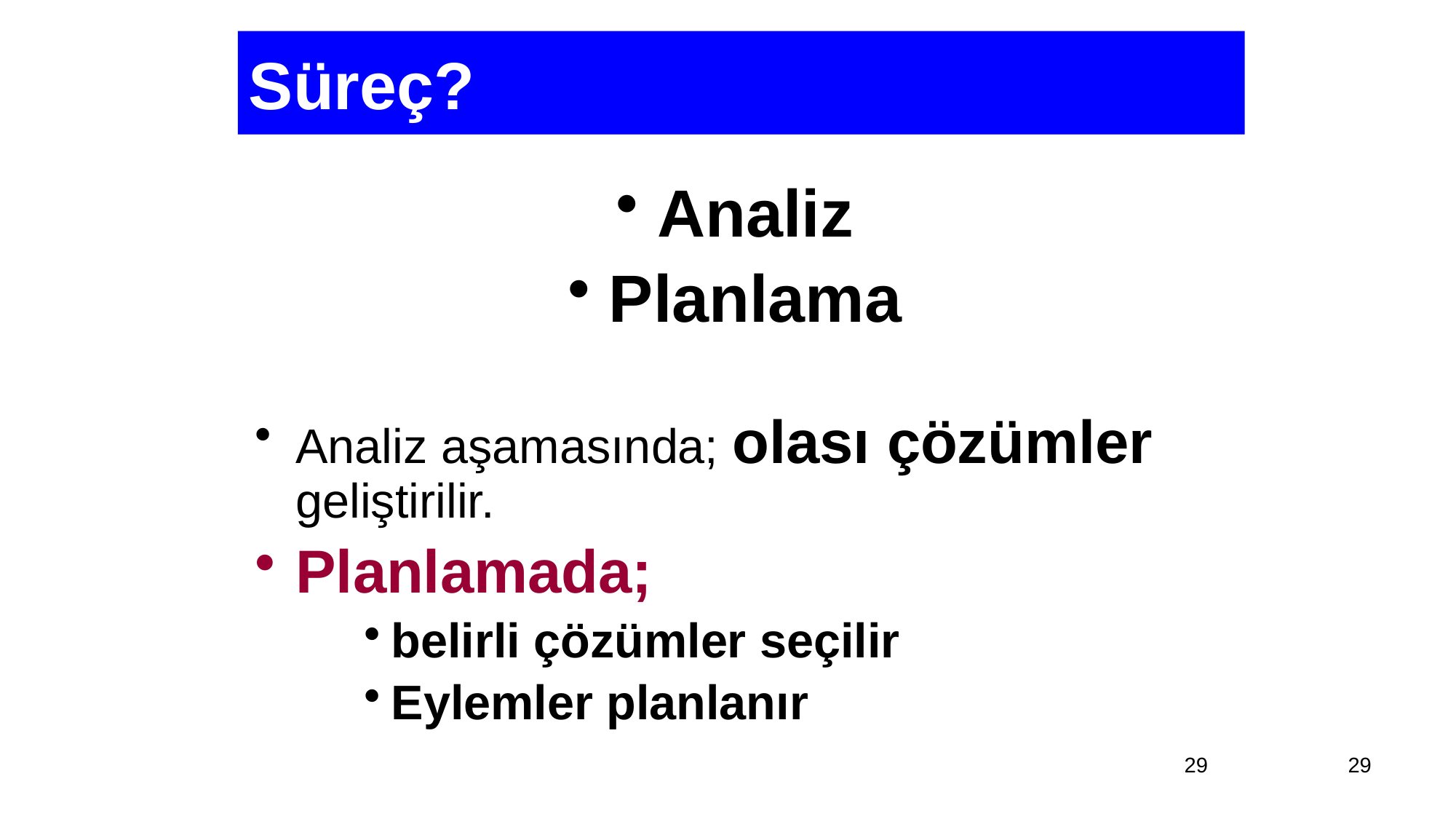

Süreç?
Analiz
Planlama

Analiz aşamasında; olası çözümler geliştirilir.
Planlamada;
belirli çözümler seçilir
Eylemler planlanır
29
29